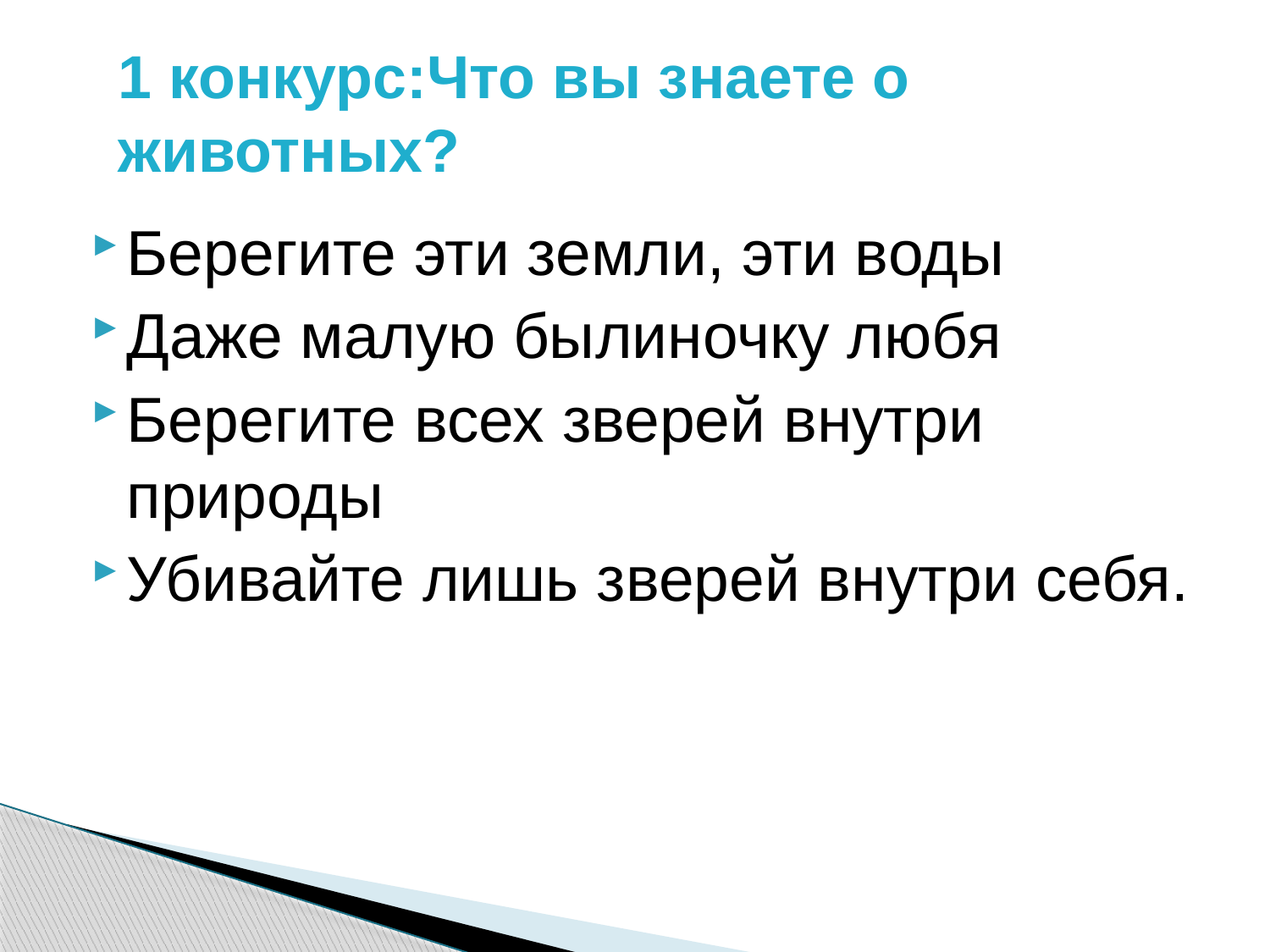

# 1 конкурс:Что вы знаете о животных?
Берегите эти земли, эти воды
Даже малую былиночку любя
Берегите всех зверей внутри природы
Убивайте лишь зверей внутри себя.